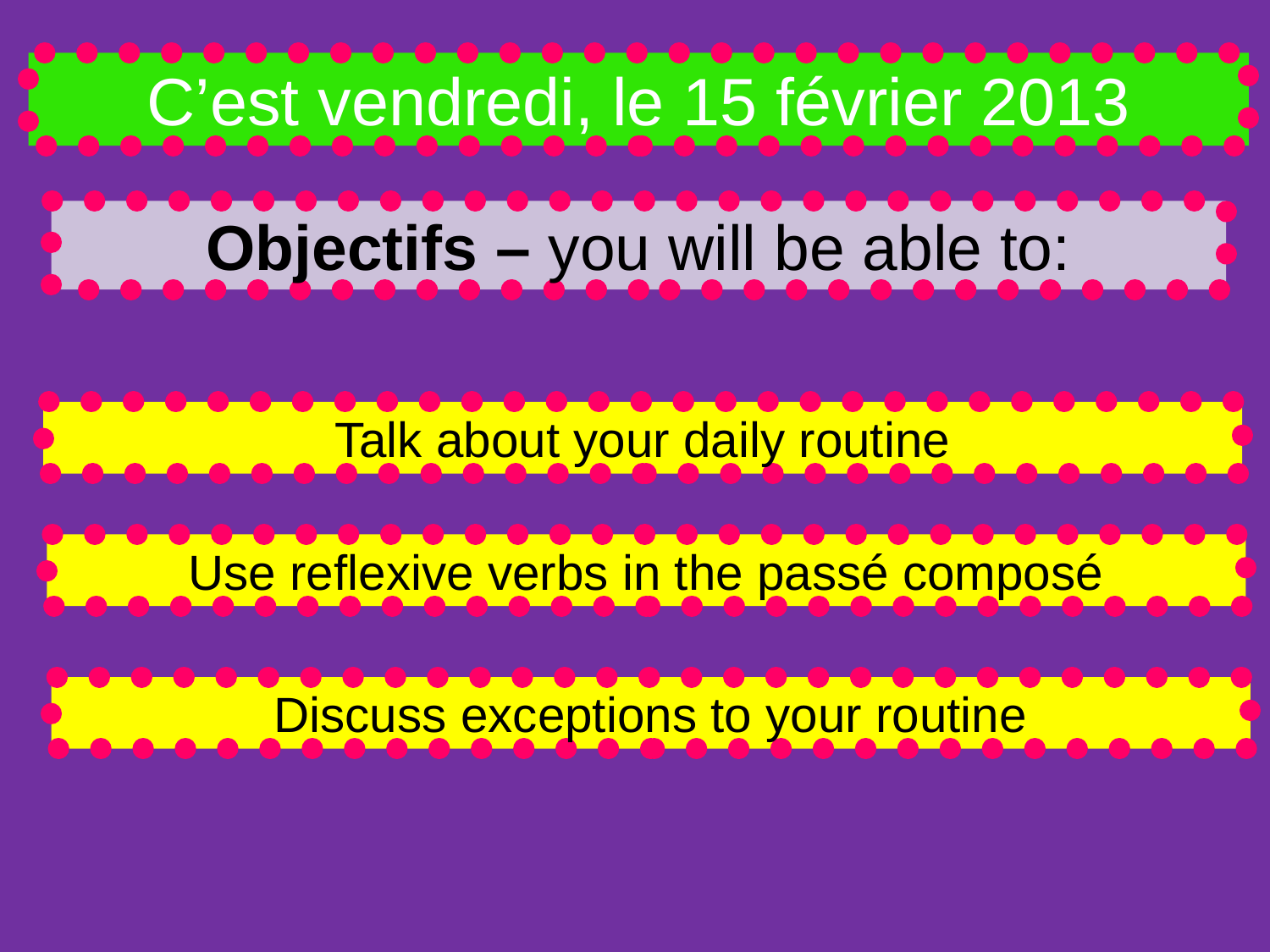

C’est vendredi, le 15 février 2013
Objectifs – you will be able to:
Talk about your daily routine
Use reflexive verbs in the passé composé
Discuss exceptions to your routine